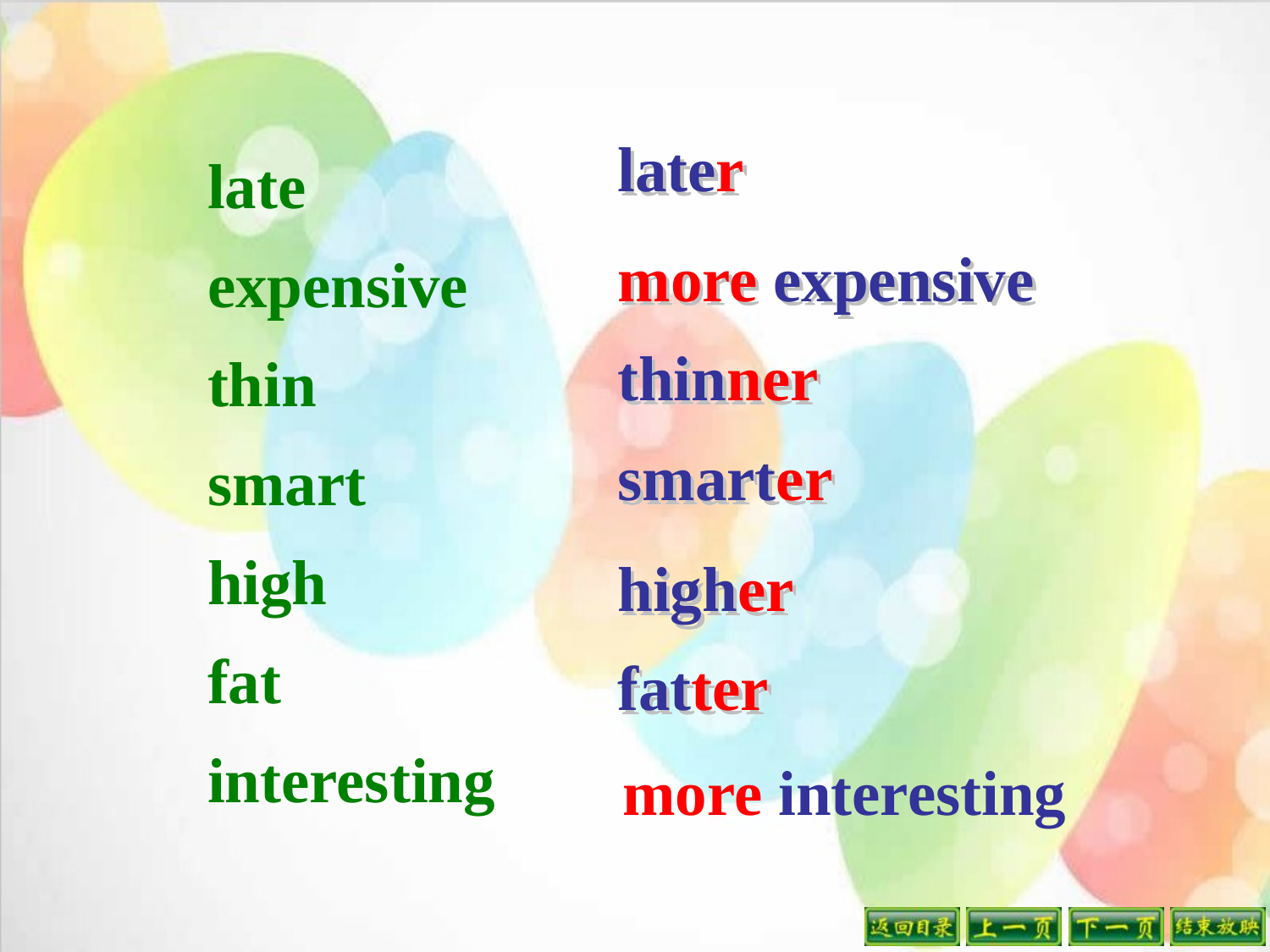

late
expensive
thin
smart
high
fat
interesting
later
more expensive
thinner
smarter
higher
fatter
more interesting